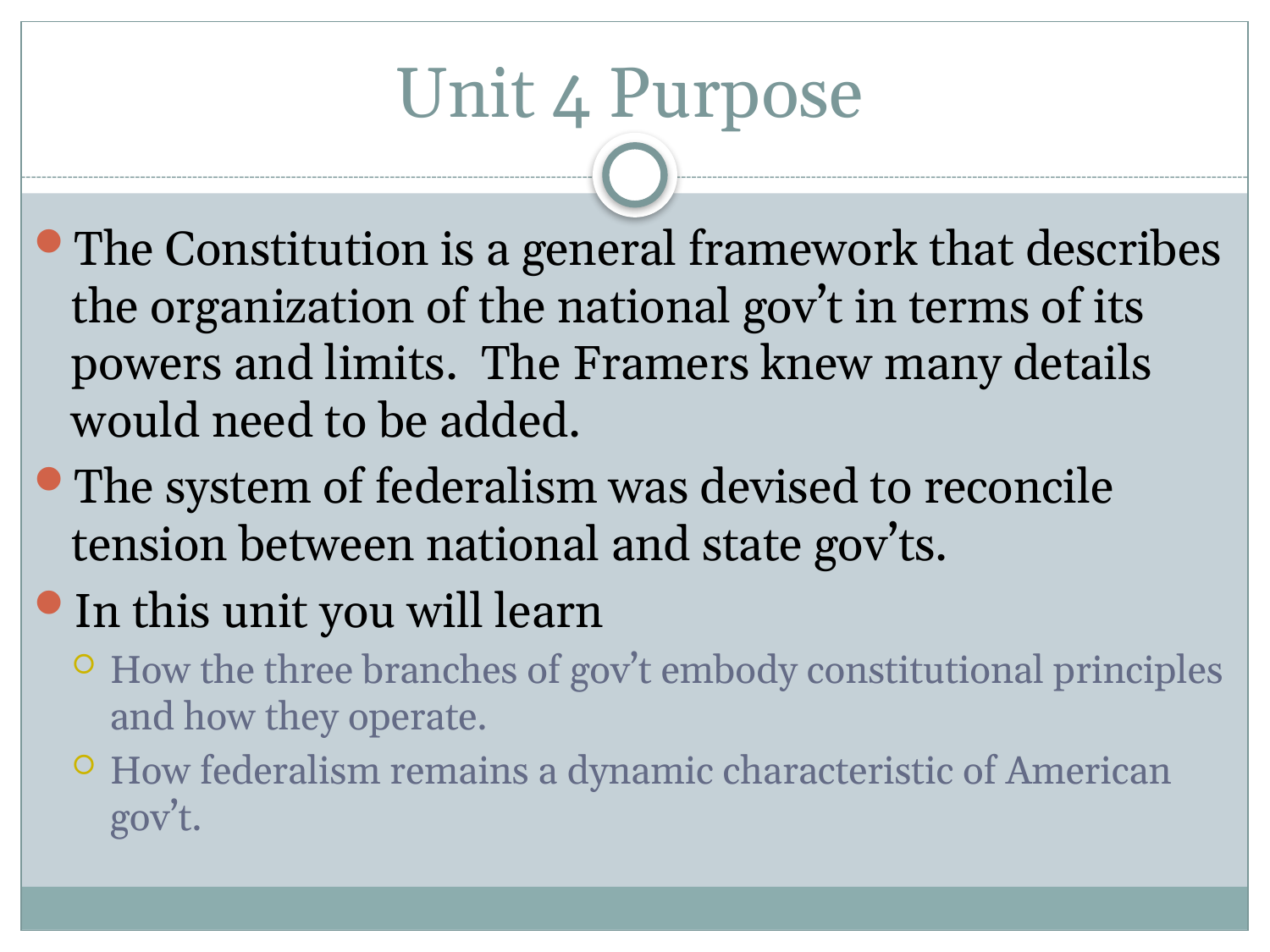

# Unit 4 Purpose
The Constitution is a general framework that describes the organization of the national gov’t in terms of its powers and limits.  The Framers knew many details would need to be added.
The system of federalism was devised to reconcile tension between national and state gov’ts.
In this unit you will learn
How the three branches of gov’t embody constitutional principles and how they operate.
How federalism remains a dynamic characteristic of American gov’t.